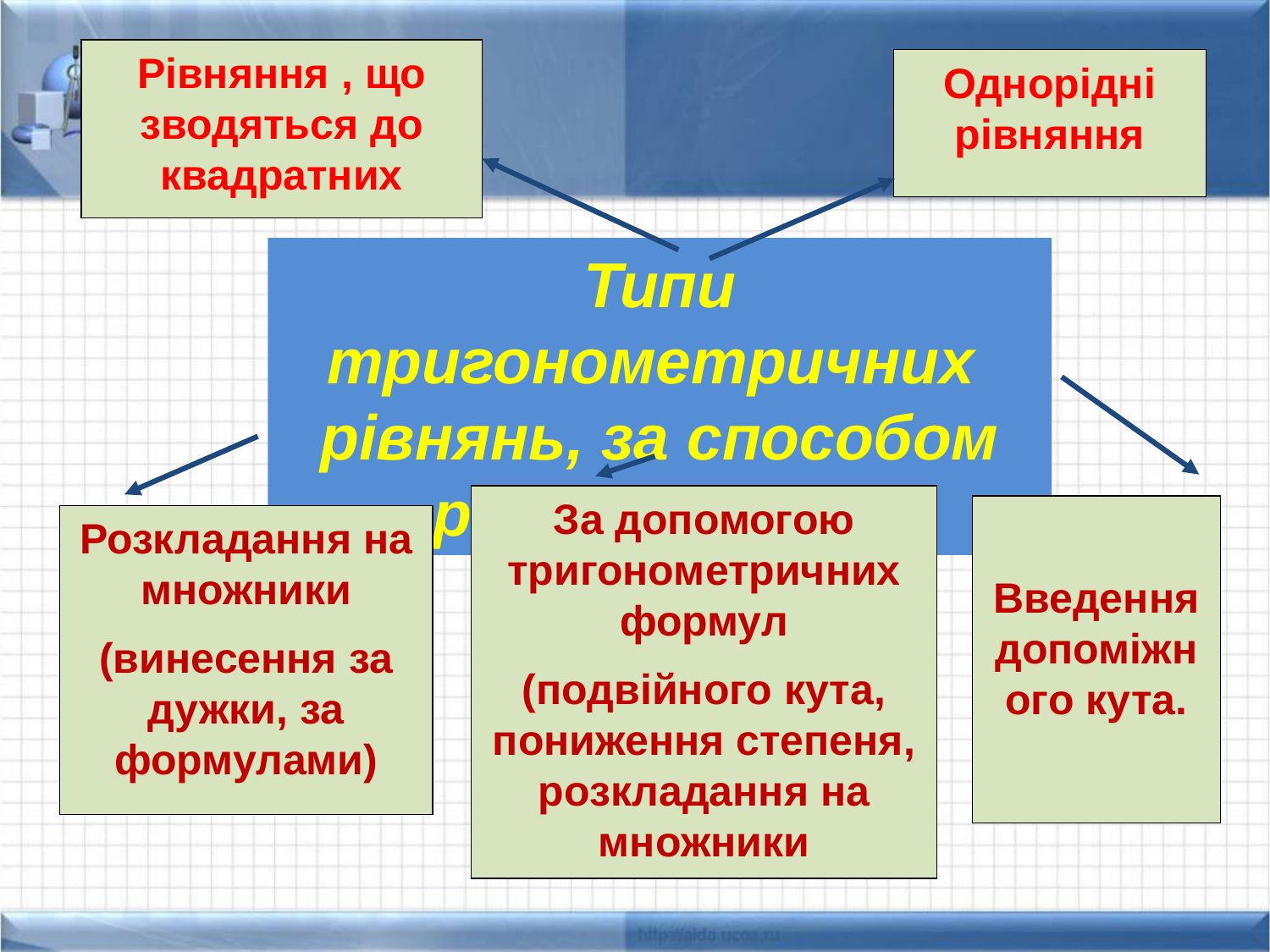

Рівняння , що зводяться до квадратних
Однорідні рівняння
За допомогою тригонометричних формул
(подвійного кута, пониження степеня, розкладання на множники

Введення допоміжного кута.
Розкладання на множники
(винесення за дужки, за формулами)
Типи тригонометричних  рівнянь, за способом розв'язування